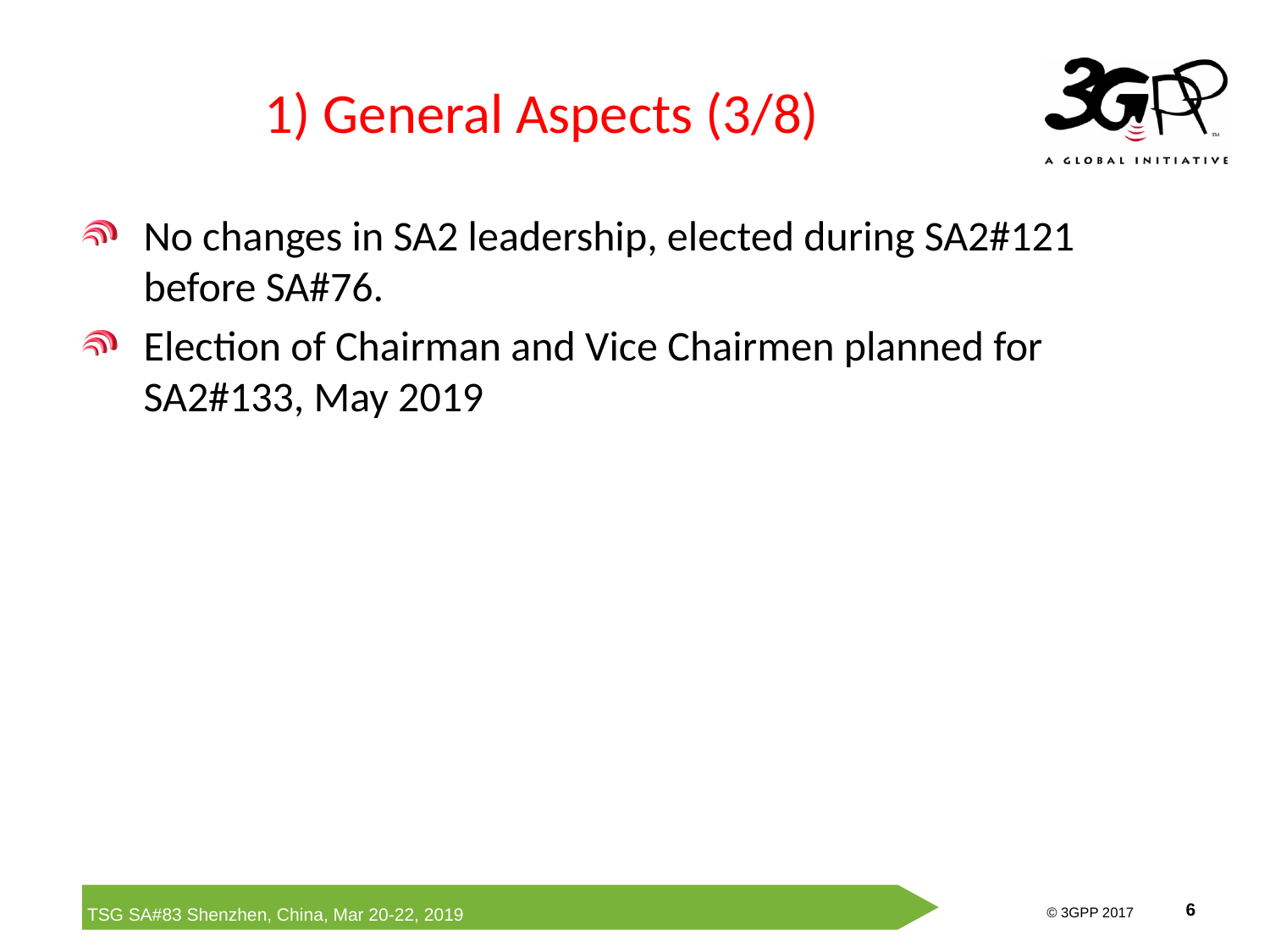

# 1) General Aspects (3/8)
No changes in SA2 leadership, elected during SA2#121 before SA#76.
Election of Chairman and Vice Chairmen planned for SA2#133, May 2019